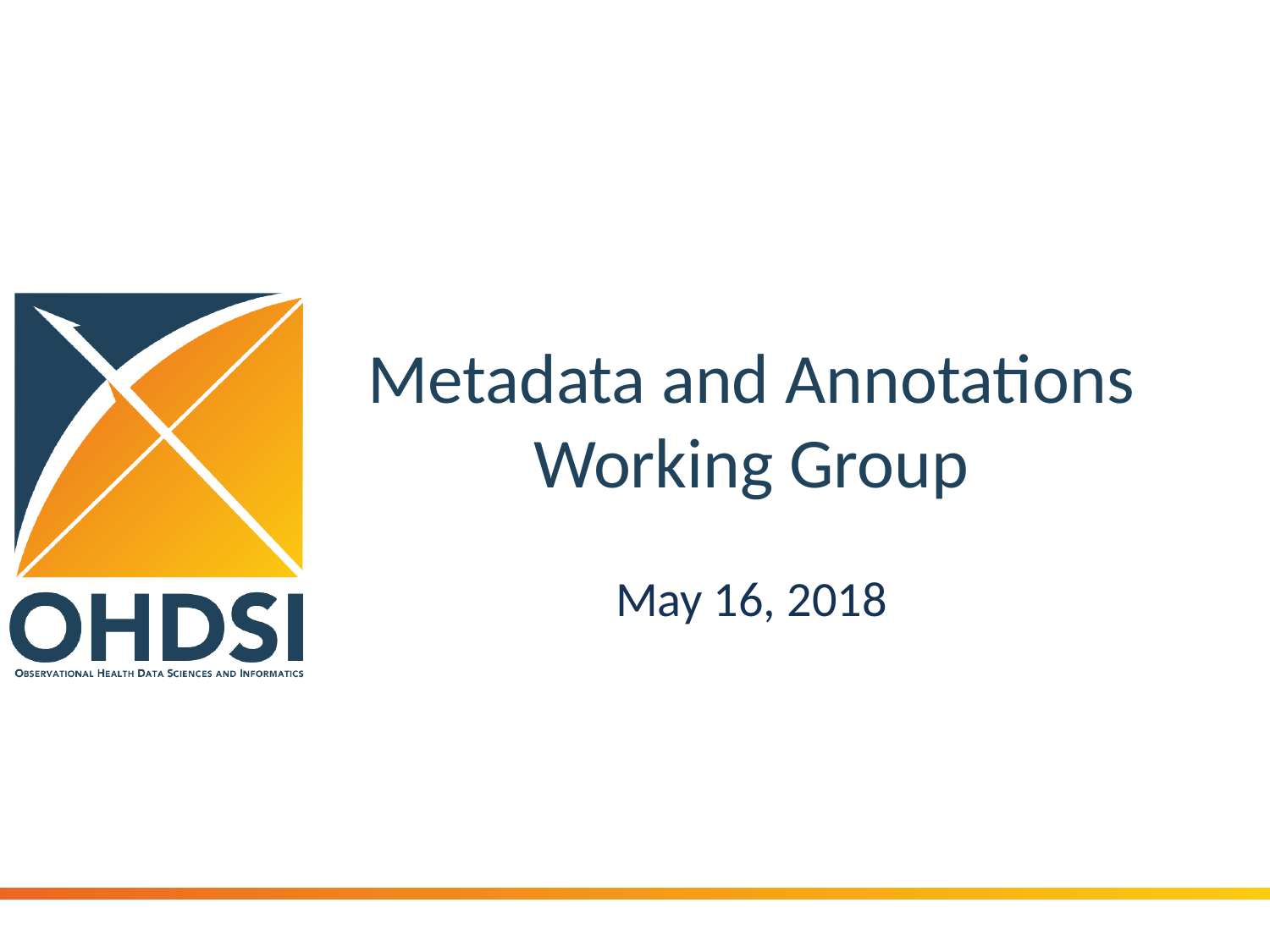

# Metadata and Annotations Working Group
May 16, 2018